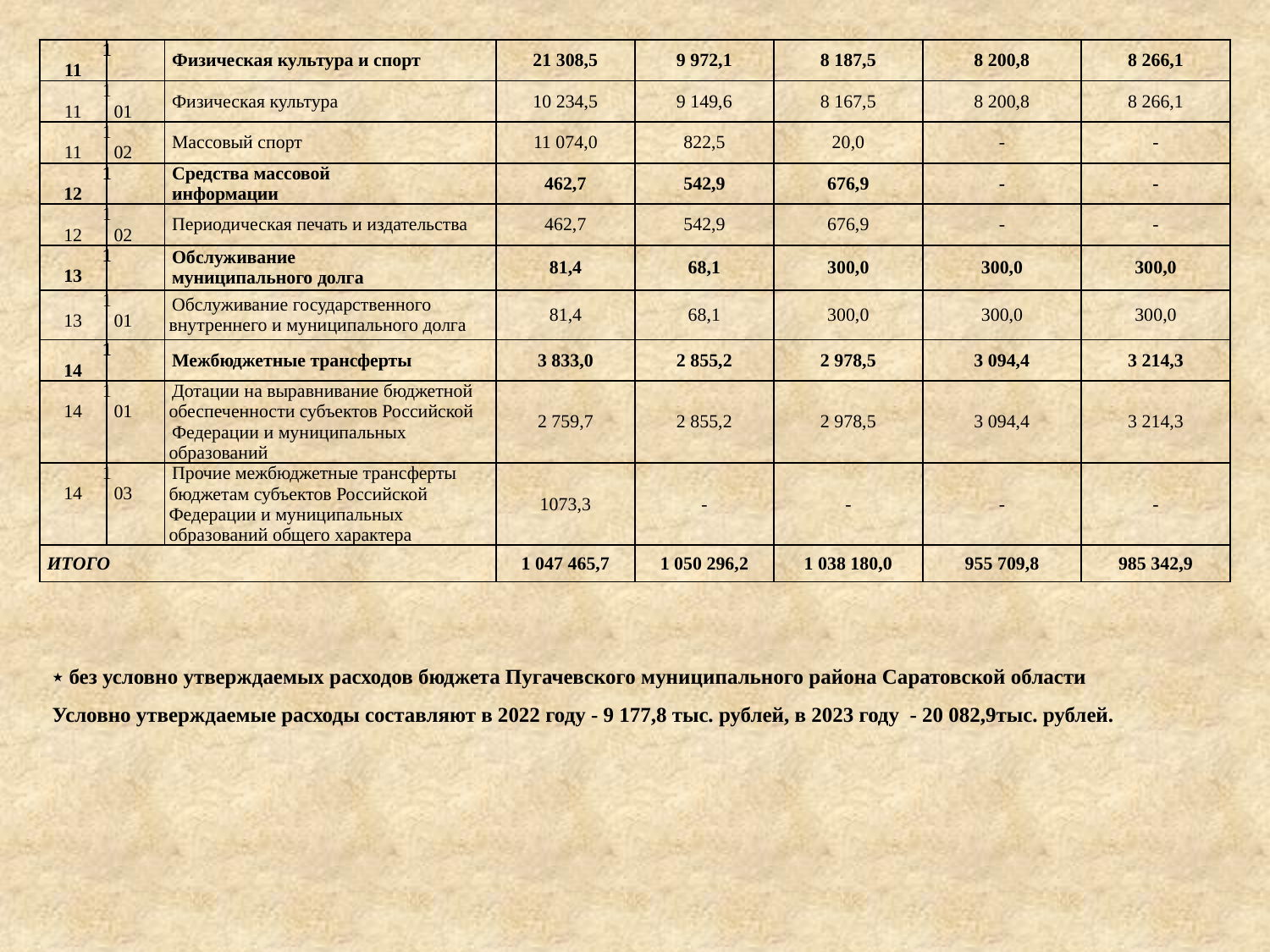

| 111 |  | Физическая культура и спорт | 21 308,5 | 9 972,1 | 8 187,5 | 8 200,8 | 8 266,1 |
| --- | --- | --- | --- | --- | --- | --- | --- |
| 111 | 01 | Физическая культура | 10 234,5 | 9 149,6 | 8 167,5 | 8 200,8 | 8 266,1 |
| 111 | 02 | Массовый спорт | 11 074,0 | 822,5 | 20,0 | - | - |
| 112 |  | Средства массовой информации | 462,7 | 542,9 | 676,9 | - | - |
| 112 | 02 | Периодическая печать и издательства | 462,7 | 542,9 | 676,9 | - | - |
| 113 |  | Обслуживание муниципального долга | 81,4 | 68,1 | 300,0 | 300,0 | 300,0 |
| 113 | 01 | Обслуживание государственного внутреннего и муниципального долга | 81,4 | 68,1 | 300,0 | 300,0 | 300,0 |
| 114 |  | Межбюджетные трансферты | 3 833,0 | 2 855,2 | 2 978,5 | 3 094,4 | 3 214,3 |
| 114 | 01 | Дотации на выравнивание бюджетной обеспеченности субъектов Российской Федерации и муниципальных образований | 2 759,7 | 2 855,2 | 2 978,5 | 3 094,4 | 3 214,3 |
| 114 | 03 | Прочие межбюджетные трансферты бюджетам субъектов Российской Федерации и муниципальных образований общего характера | 1073,3 | - | - | - | - |
| ИТОГО |  |  | 1 047 465,7 | 1 050 296,2 | 1 038 180,0 | 955 709,8 | 985 342,9 |
٭ без условно утверждаемых расходов бюджета Пугачевского муниципального района Саратовской области
Условно утверждаемые расходы составляют в 2022 году - 9 177,8 тыс. рублей, в 2023 году  - 20 082,9тыс. рублей.